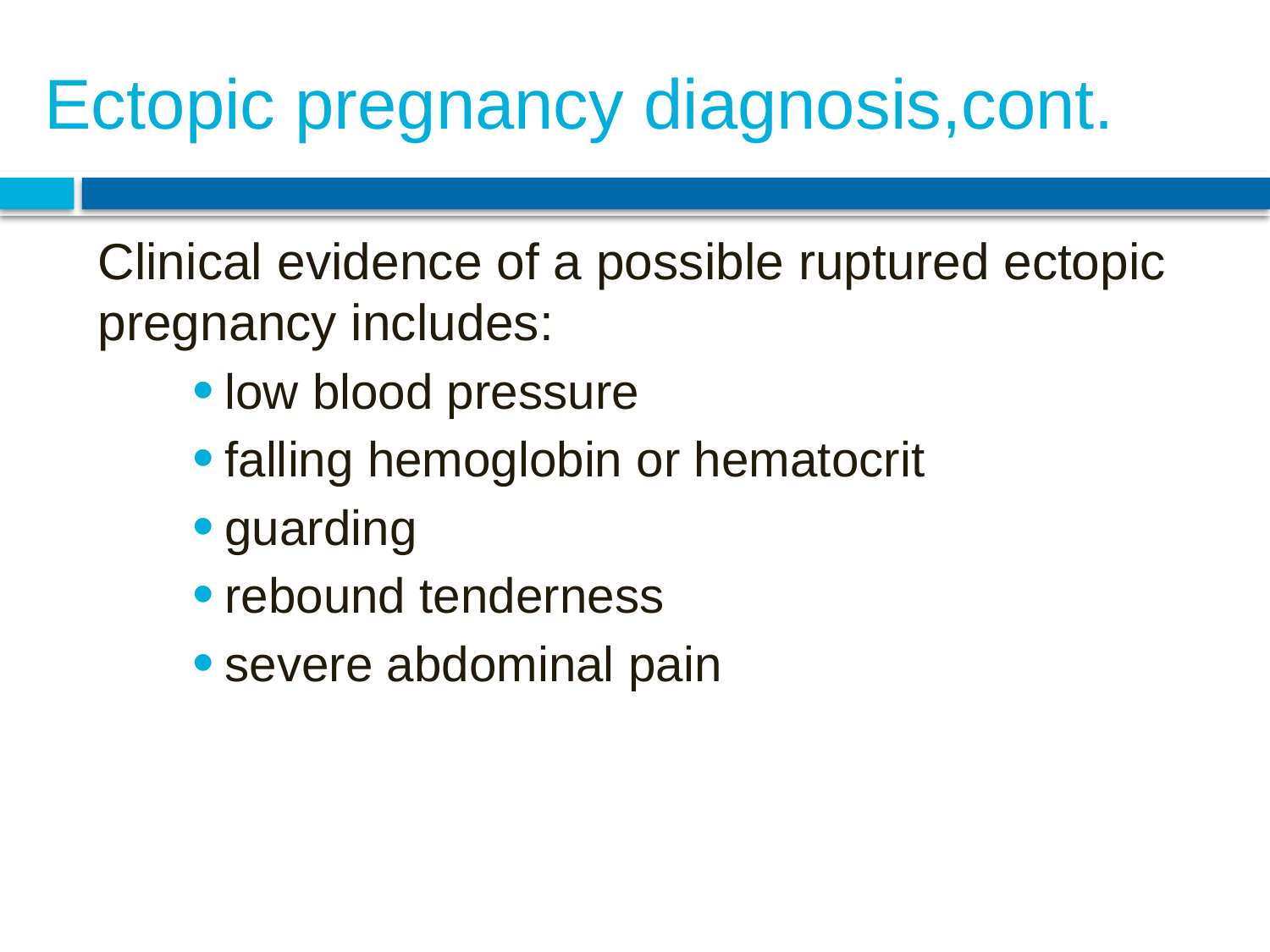

# Ectopic pregnancy diagnosis,cont.
Clinical evidence of a possible ruptured ectopic pregnancy includes:
low blood pressure
falling hemoglobin or hematocrit
guarding
rebound tenderness
severe abdominal pain